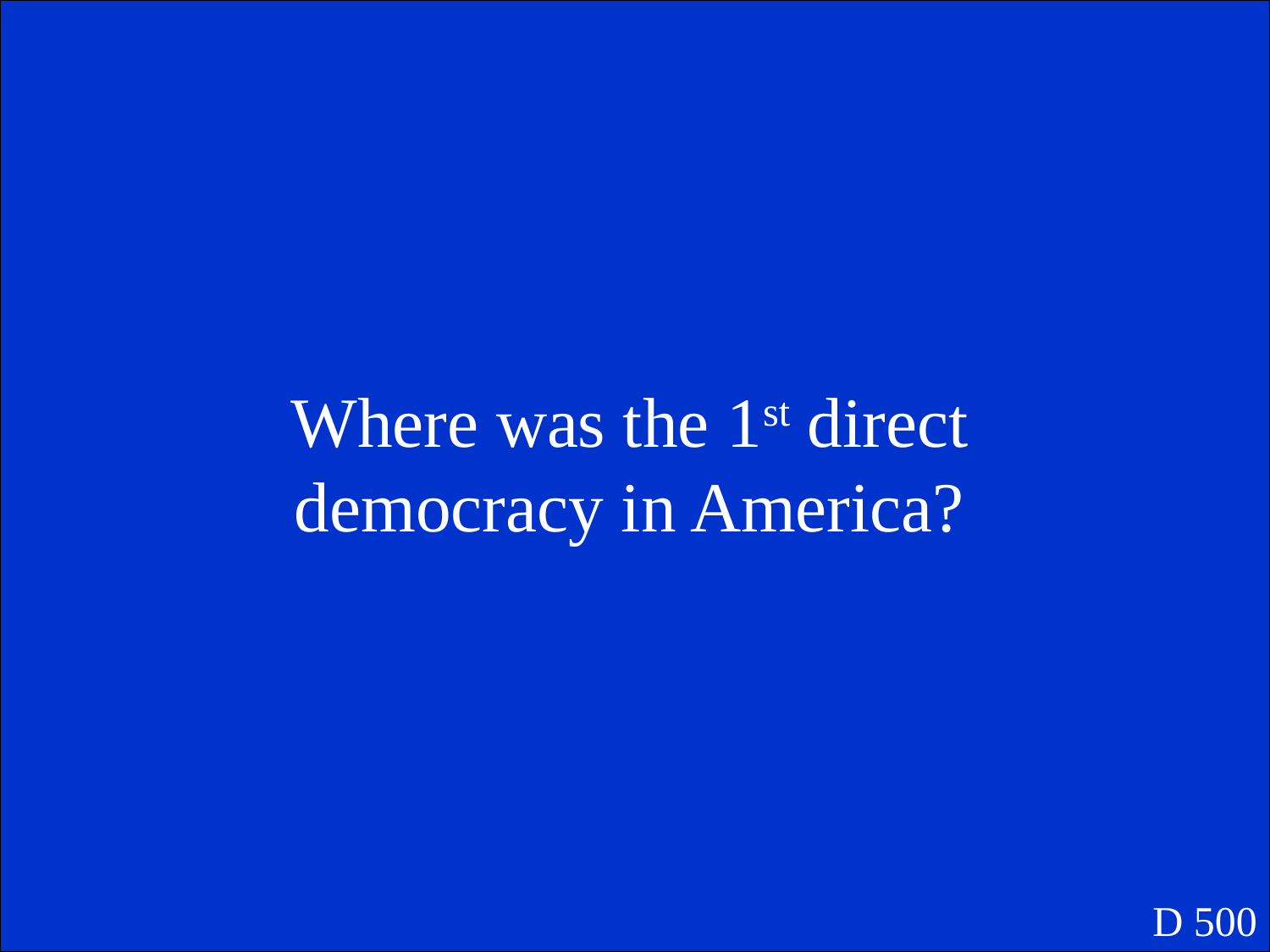

Where was the 1st direct democracy in America?
D 500